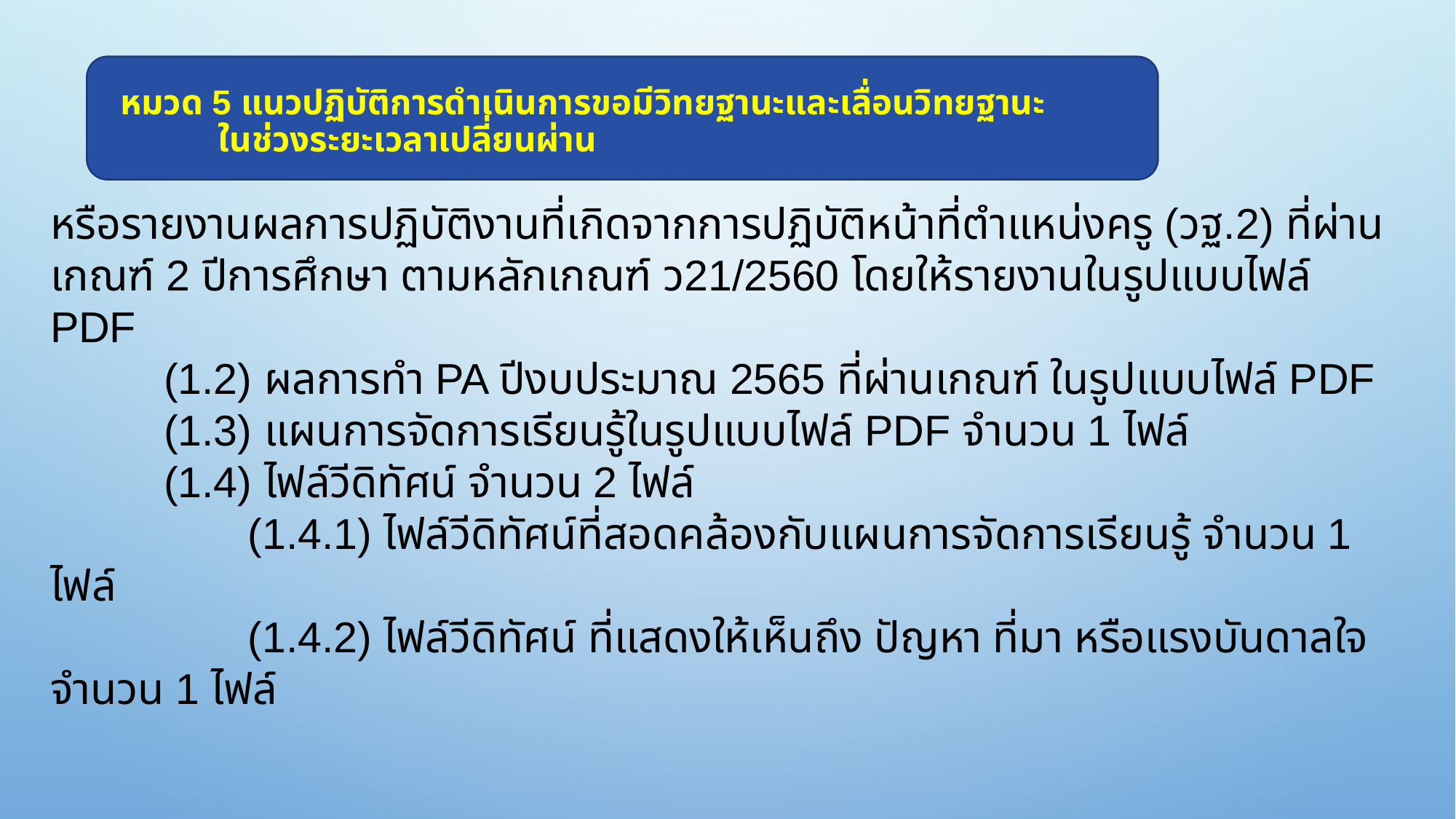

# หมวด 5 แนวปฏิบัติการดำเนินการขอมีวิทยฐานะและเลื่อนวิทยฐานะ ในช่วงระยะเวลาเปลี่ยนผ่าน
หรือรายงานผลการปฏิบัติงานที่เกิดจากการปฏิบัติหน้าที่ตำแหน่งครู (วฐ.2) ที่ผ่านเกณฑ์ 2 ปีการศึกษา ตามหลักเกณฑ์ ว21/2560 โดยให้รายงานในรูปแบบไฟล์ PDF
	   (1.2) ผลการทำ PA ปีงบประมาณ 2565 ที่ผ่านเกณฑ์ ในรูปแบบไฟล์ PDF
 	   (1.3) แผนการจัดการเรียนรู้ในรูปแบบไฟล์ PDF จำนวน 1 ไฟล์
	   (1.4) ไฟล์วีดิทัศน์ จำนวน 2 ไฟล์
	          (1.4.1) ไฟล์วีดิทัศน์ที่สอดคล้องกับแผนการจัดการเรียนรู้ จำนวน 1 ไฟล์
	          (1.4.2) ไฟล์วีดิทัศน์ ที่แสดงให้เห็นถึง ปัญหา ที่มา หรือแรงบันดาลใจ   จำนวน 1 ไฟล์